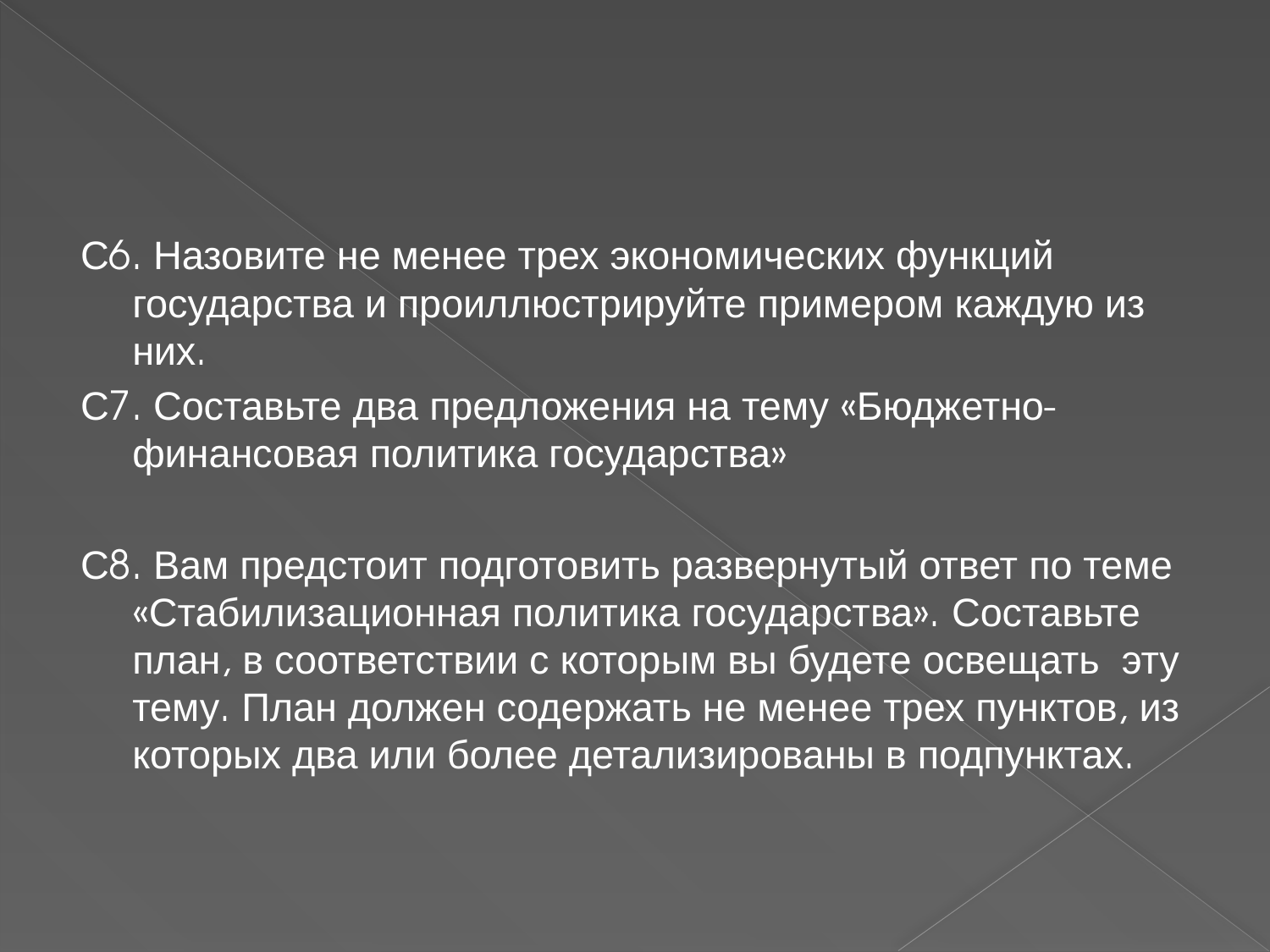

#

С6. Назовите не менее трех экономических функций государства и проиллюстрируйте примером каждую из них.
С7. Составьте два предложения на тему «Бюджетно-финансовая политика государства»

С8. Вам предстоит подготовить развернутый ответ по теме «Стабилизационная политика государства». Составьте план, в соответствии с которым вы будете освещать  эту тему. План должен содержать не менее трех пунктов, из которых два или более детализированы в подпунктах.